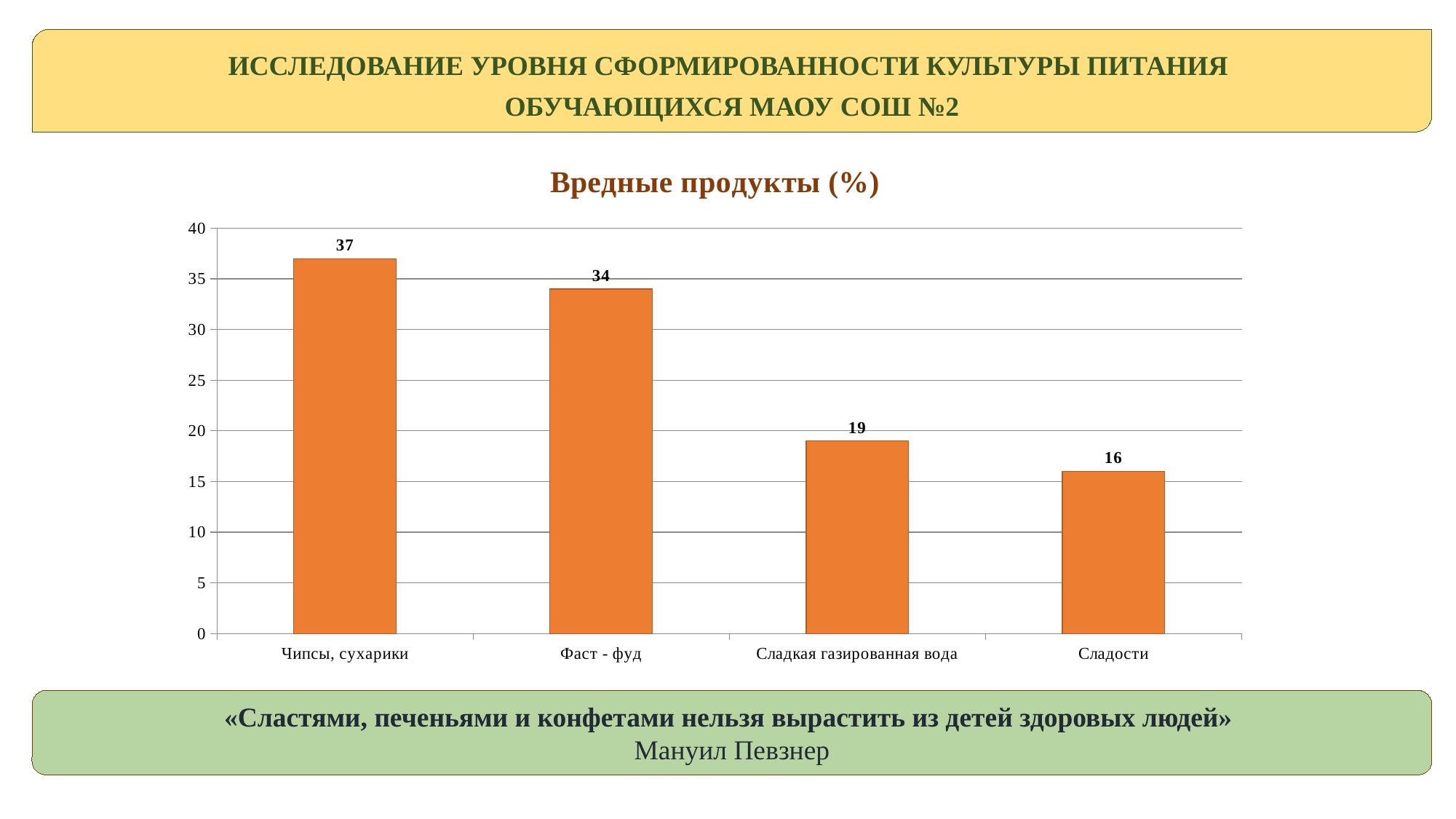

ИССЛЕДОВАНИЕ УРОВНЯ СФОРМИРОВАННОСТИ КУЛЬТУРЫ ПИТАНИЯ
ОБУЧАЮЩИХСЯ МАОУ СОШ №2

### Chart: Вредные продукты (%)

| Category | Вредные продукты (%) |
|---|---|
| Чипсы, сухарики | 37.0 |
| Фаст - фуд | 34.0 |
| Сладкая газированная вода | 19.0 |
| Сладости | 16.0 |
«Сластями, печеньями и конфетами нельзя вырастить из детей здоровых людей»
Мануил Певзнер